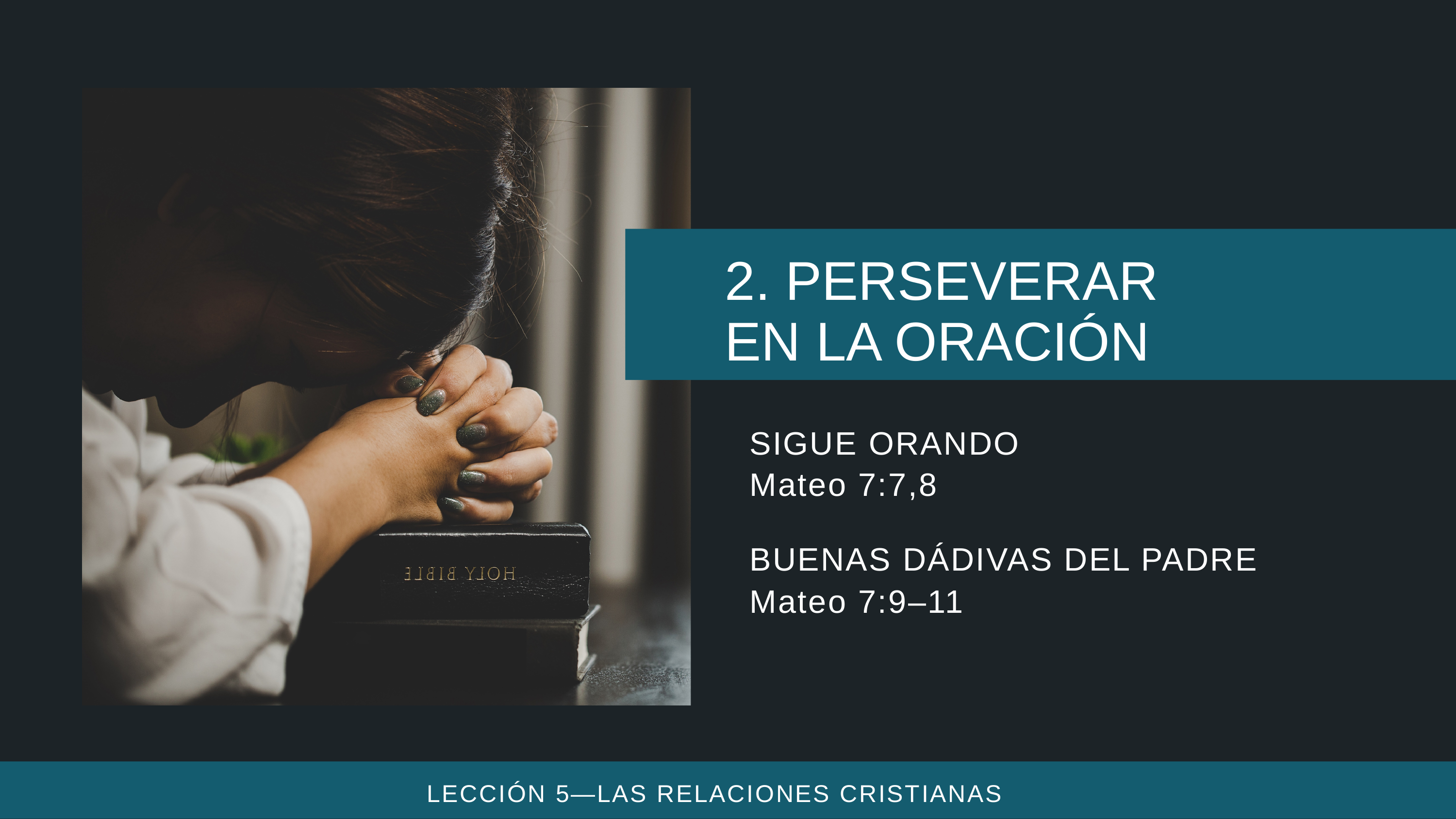

SIGUE ORANDO
Mateo 7:7,8
BUENAS DÁDIVAS DEL PADRE
Mateo 7:9–11